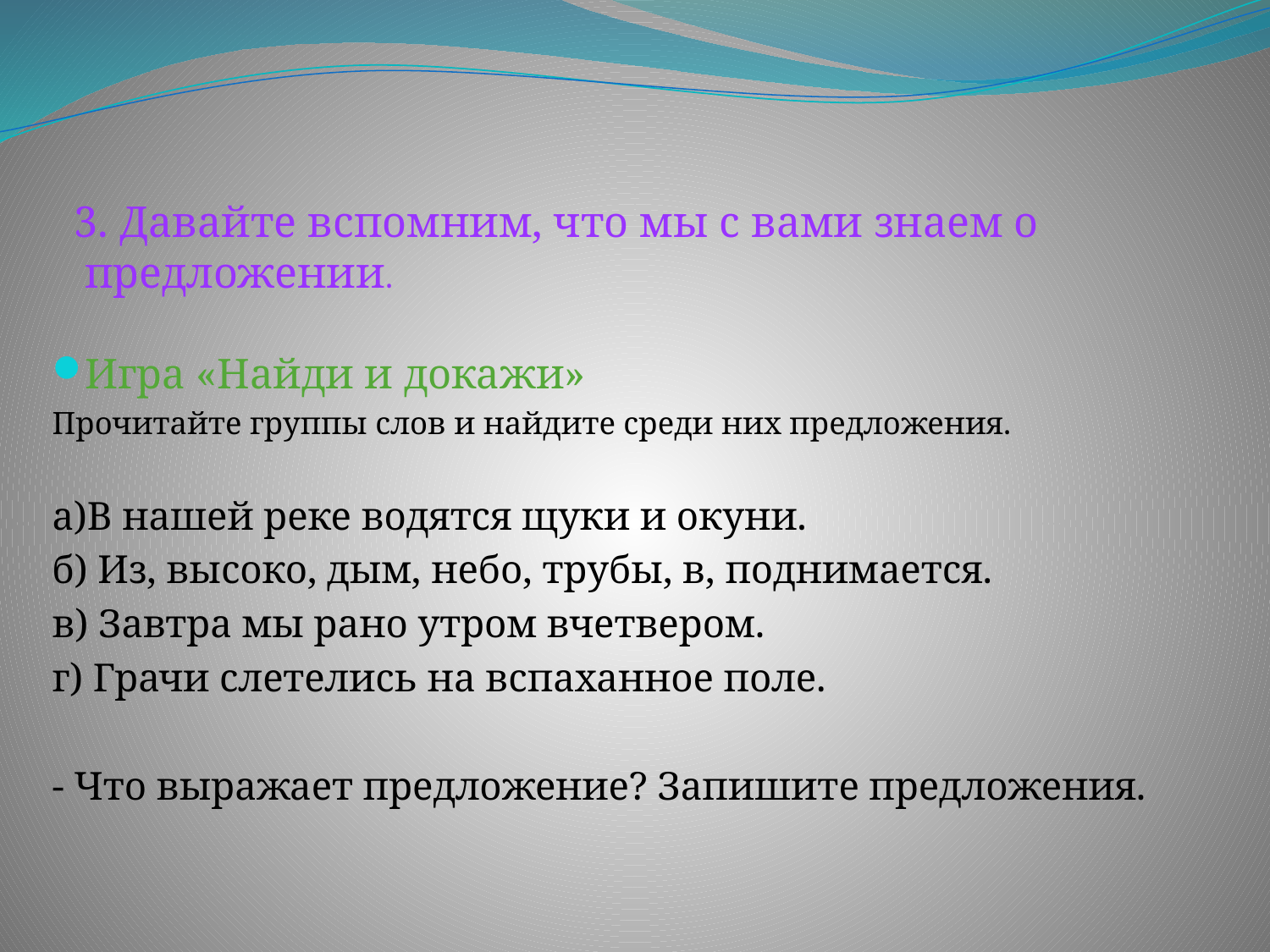

#
  3. Давайте вспомним, что мы с вами знаем о предложении.

Игра «Найди и докажи»
Прочитайте группы слов и найдите среди них предложения.

а)В нашей реке водятся щуки и окуни.
б) Из, высоко, дым, небо, трубы, в, поднимается.
в) Завтра мы рано утром вчетвером.
г) Грачи слетелись на вспаханное поле.

- Что выражает предложение? Запишите предложения.